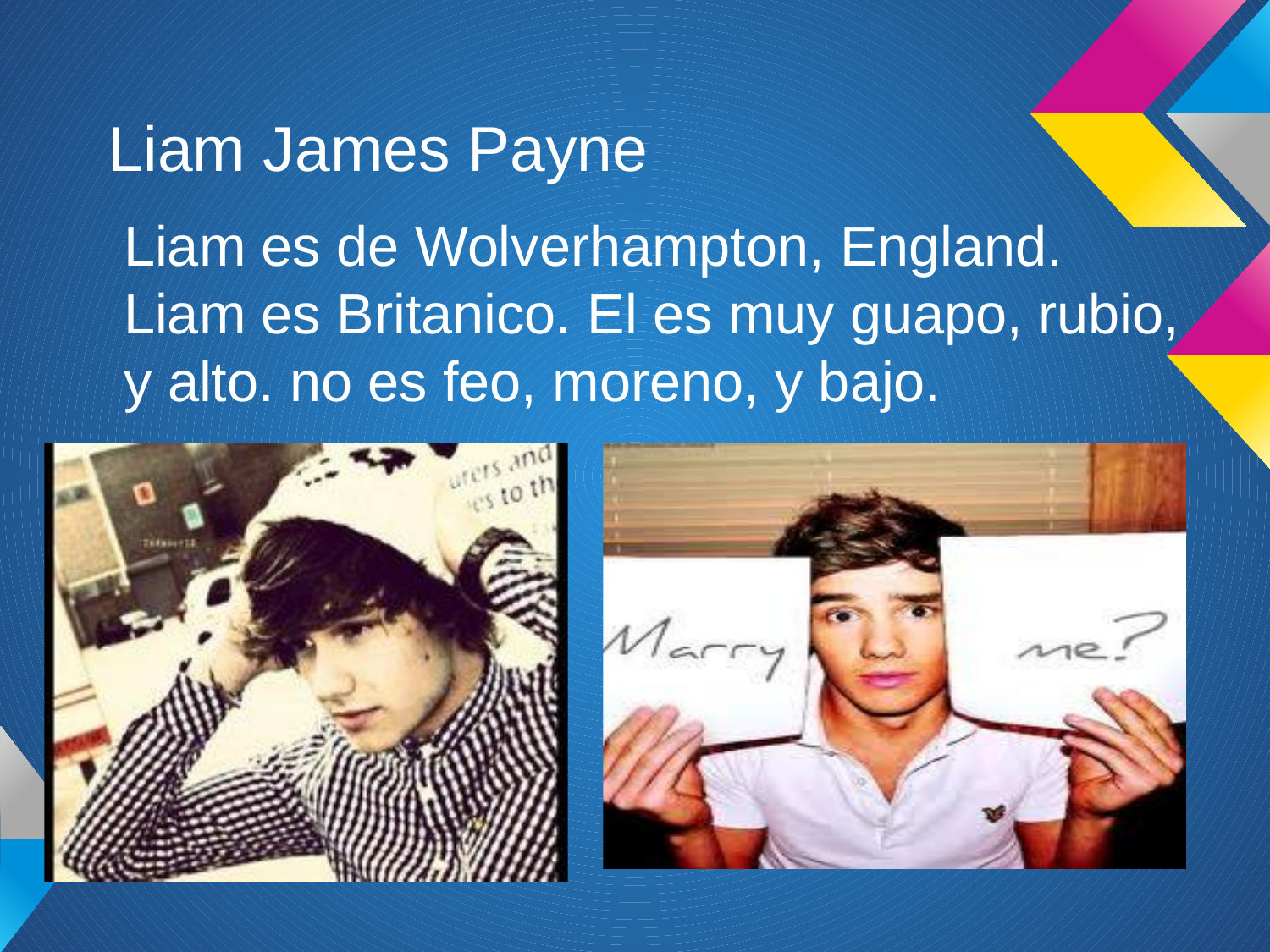

# Liam James Payne
	Liam es de Wolverhampton, England. Liam es Britanico. El es muy guapo, rubio, y alto. no es feo, moreno, y bajo.